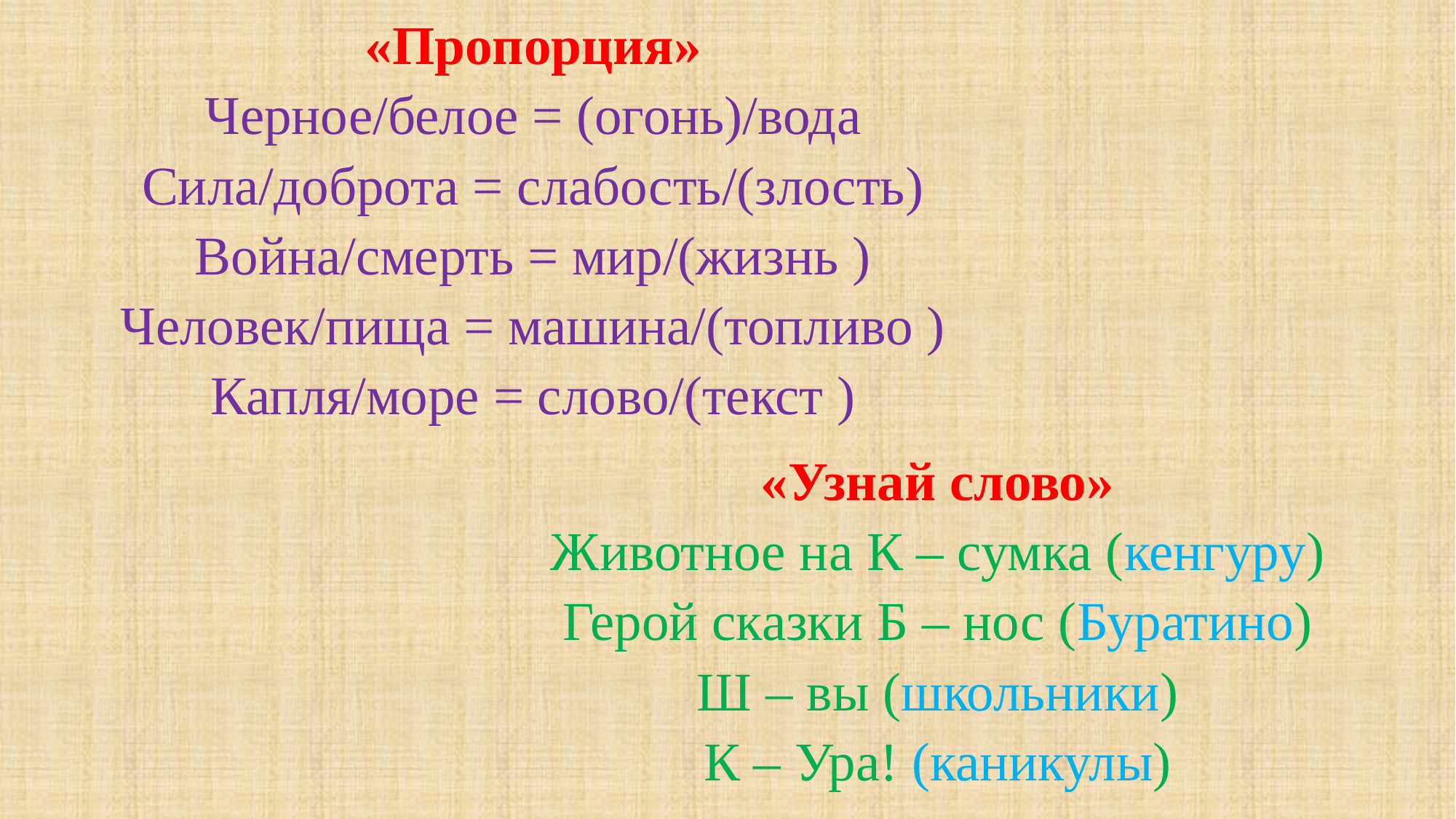

«Пропорция»
Черное/белое = (огонь)/вода
Сила/доброта = слабость/(злость)
Война/смерть = мир/(жизнь )
Человек/пища = машина/(топливо )
Капля/море = слово/(текст )
«Узнай слово»
Животное на К – сумка (кенгуру)
Герой сказки Б – нос (Буратино)
Ш – вы (школьники)
К – Ура! (каникулы)